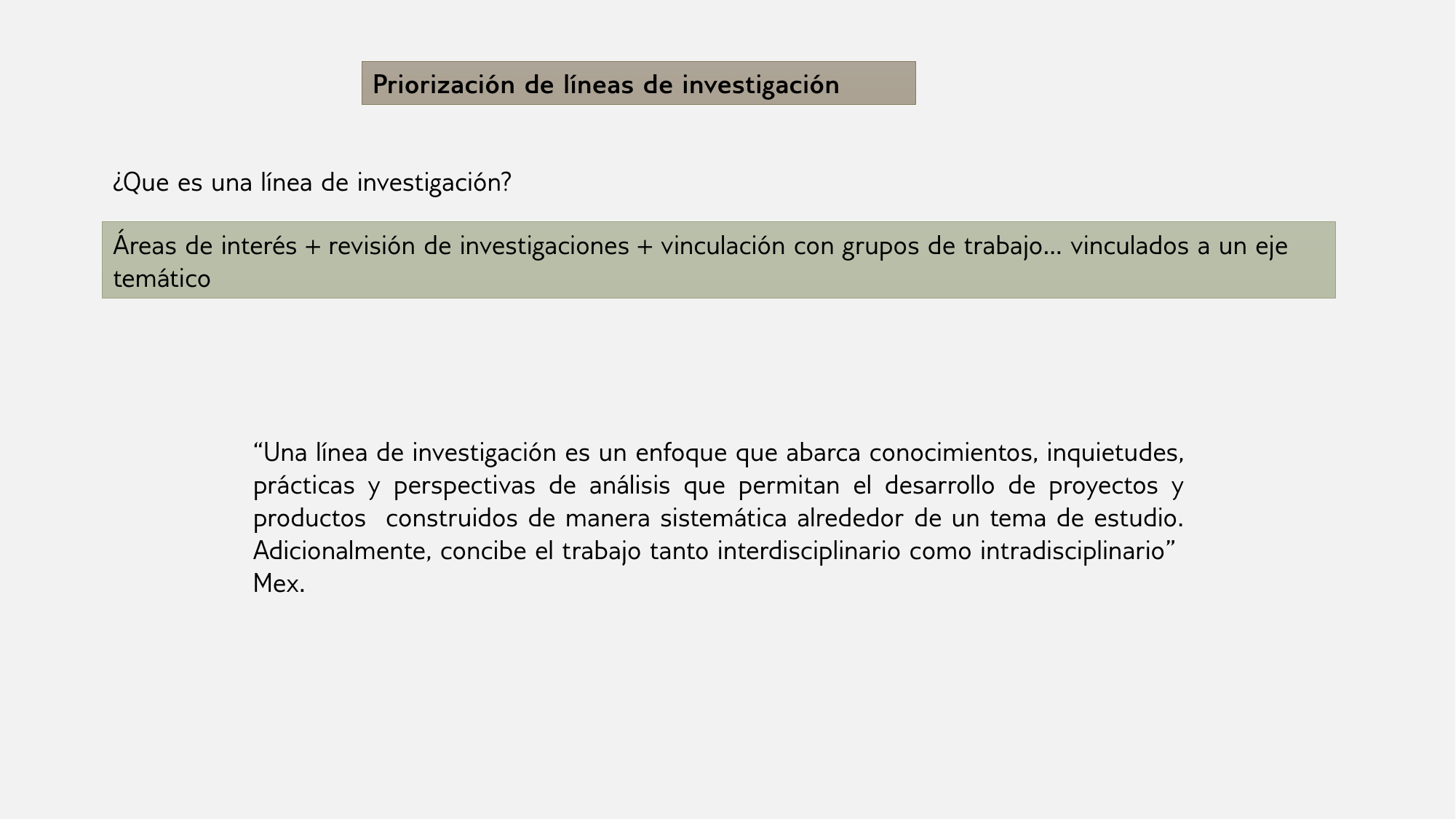

Priorización de líneas de investigación
¿Que es una línea de investigación?
Áreas de interés + revisión de investigaciones + vinculación con grupos de trabajo… vinculados a un eje temático

“Una línea de investigación es un enfoque que abarca conocimientos, inquietudes, prácticas y perspectivas de análisis que permitan el desarrollo de proyectos y productos  construidos de manera sistemática alrededor de un tema de estudio. Adicionalmente, concibe el trabajo tanto interdisciplinario como intradisciplinario”  Mex.